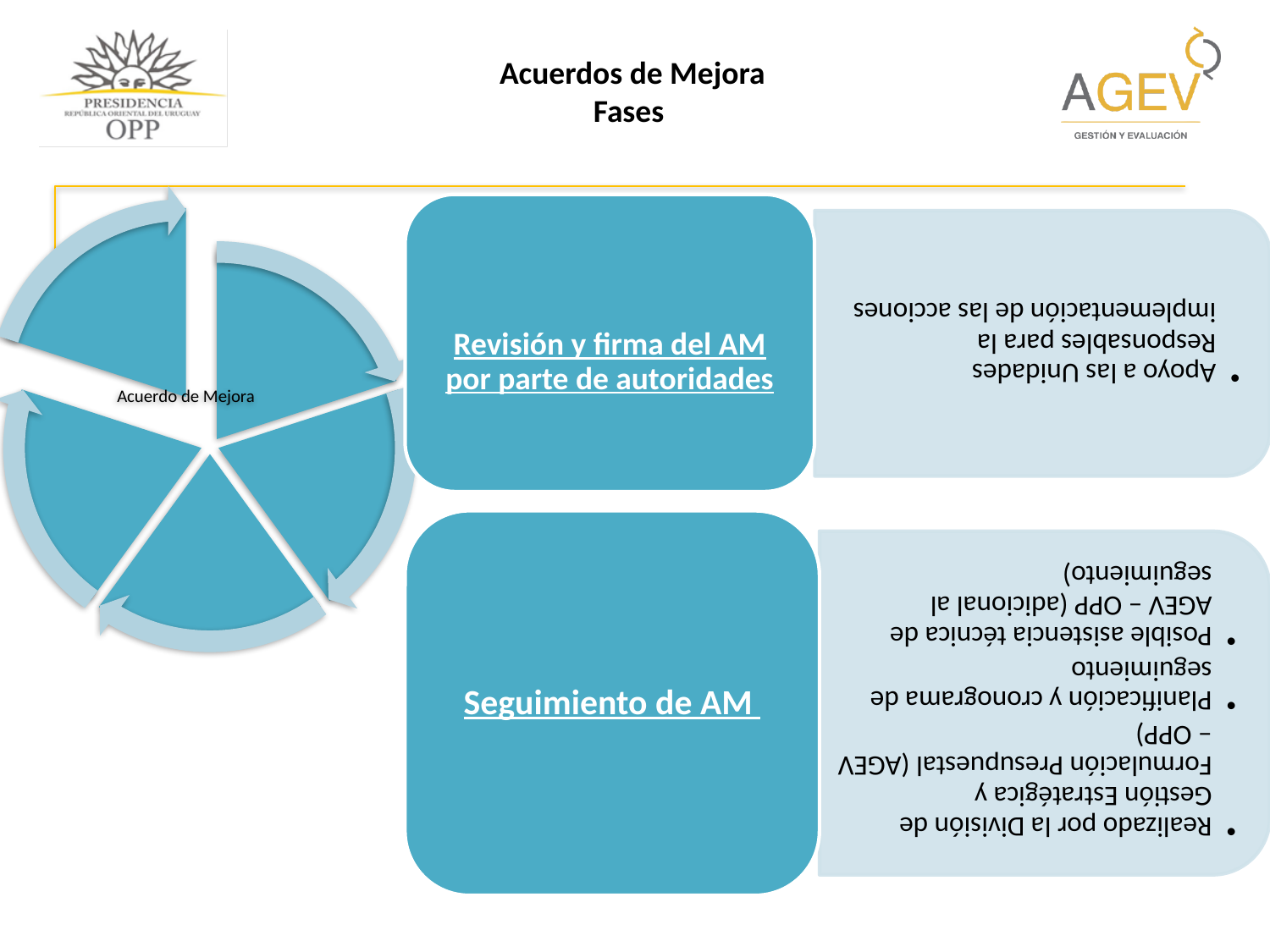

Acuerdo de Mejora
Acuerdos de Mejora
Fases
Apoyo a las Unidades Responsables para la implementación de las acciones
Revisión y firma del AM por parte de autoridades

Realizado por la División de Gestión Estratégica y Formulación Presupuestal (AGEV – OPP)
Planificación y cronograma de seguimiento
Posible asistencia técnica de AGEV – OPP (adicional al seguimiento)

Seguimiento de AM